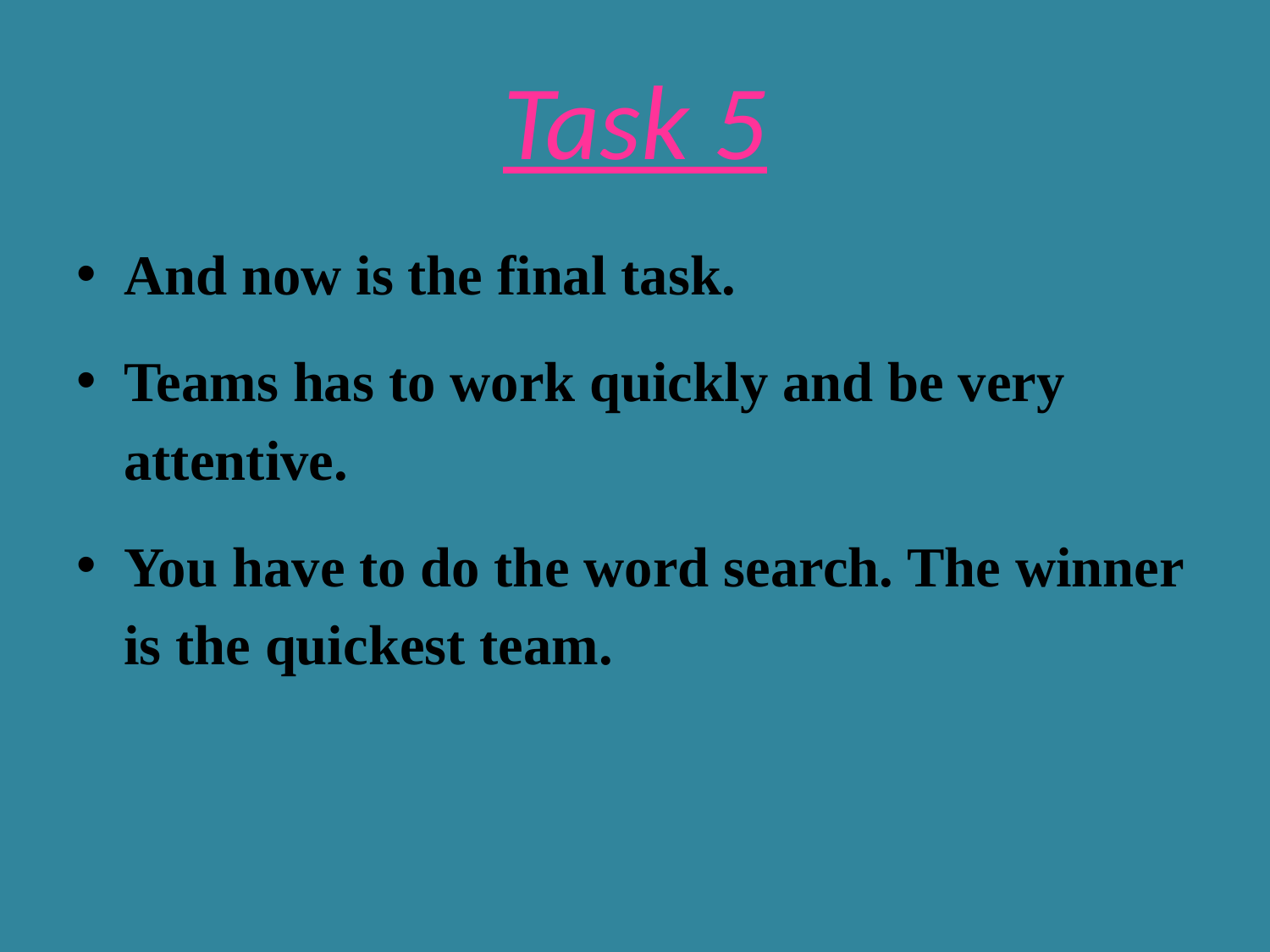

# Task 5
And now is the final task.
Teams has to work quickly and be very attentive.
You have to do the word search. The winner is the quickest team.